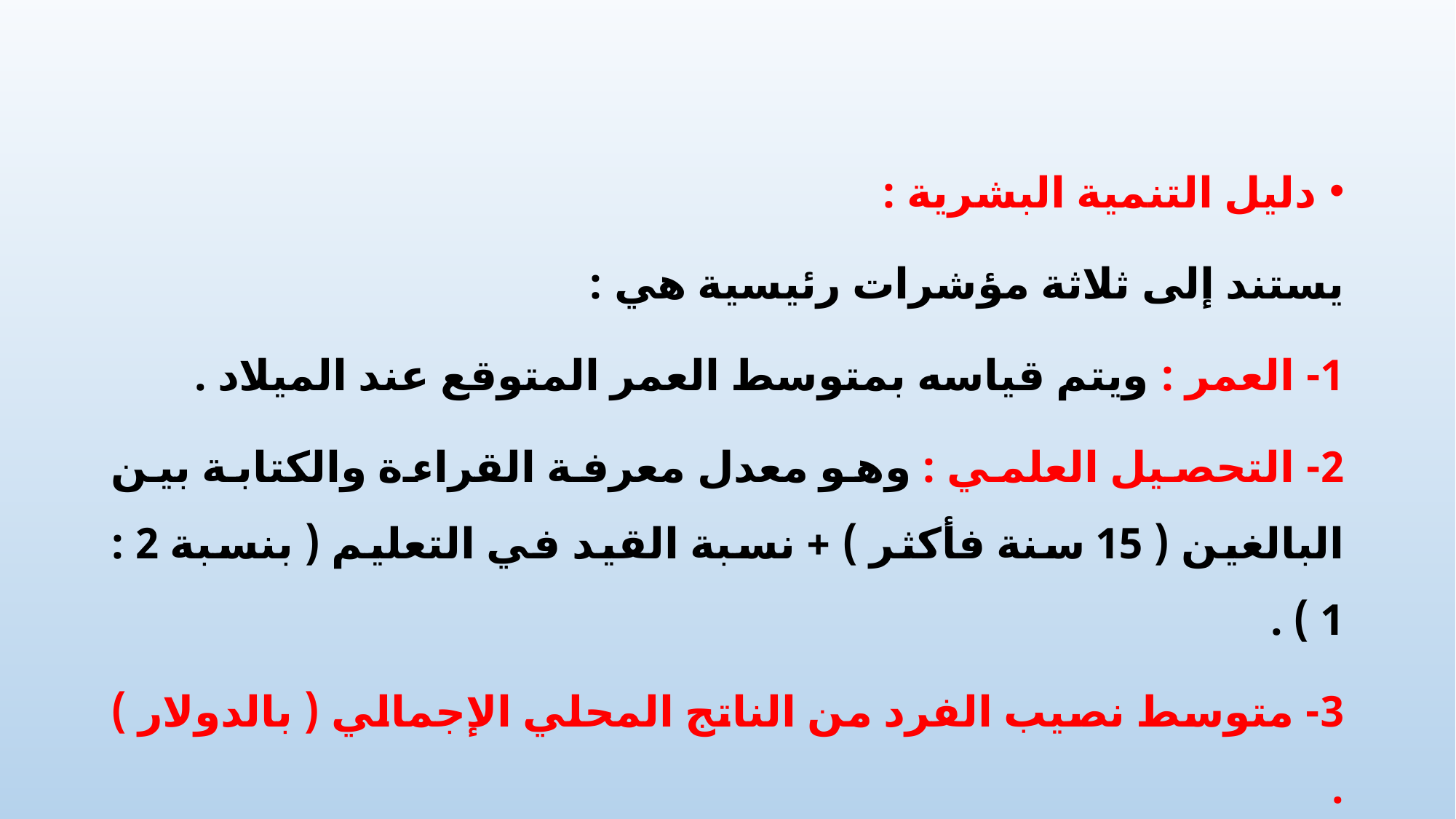

دليل التنمية البشرية :
يستند إلى ثلاثة مؤشرات رئيسية هي :
1- العمر : ويتم قياسه بمتوسط العمر المتوقع عند الميلاد .
2- التحصيل العلمي : وهو معدل معرفة القراءة والكتابة بين البالغين ( 15 سنة فأكثر ) + نسبة القيد في التعليم ( بنسبة 2 : 1 ) .
3- متوسط نصيب الفرد من الناتج المحلي الإجمالي ( بالدولار ) .